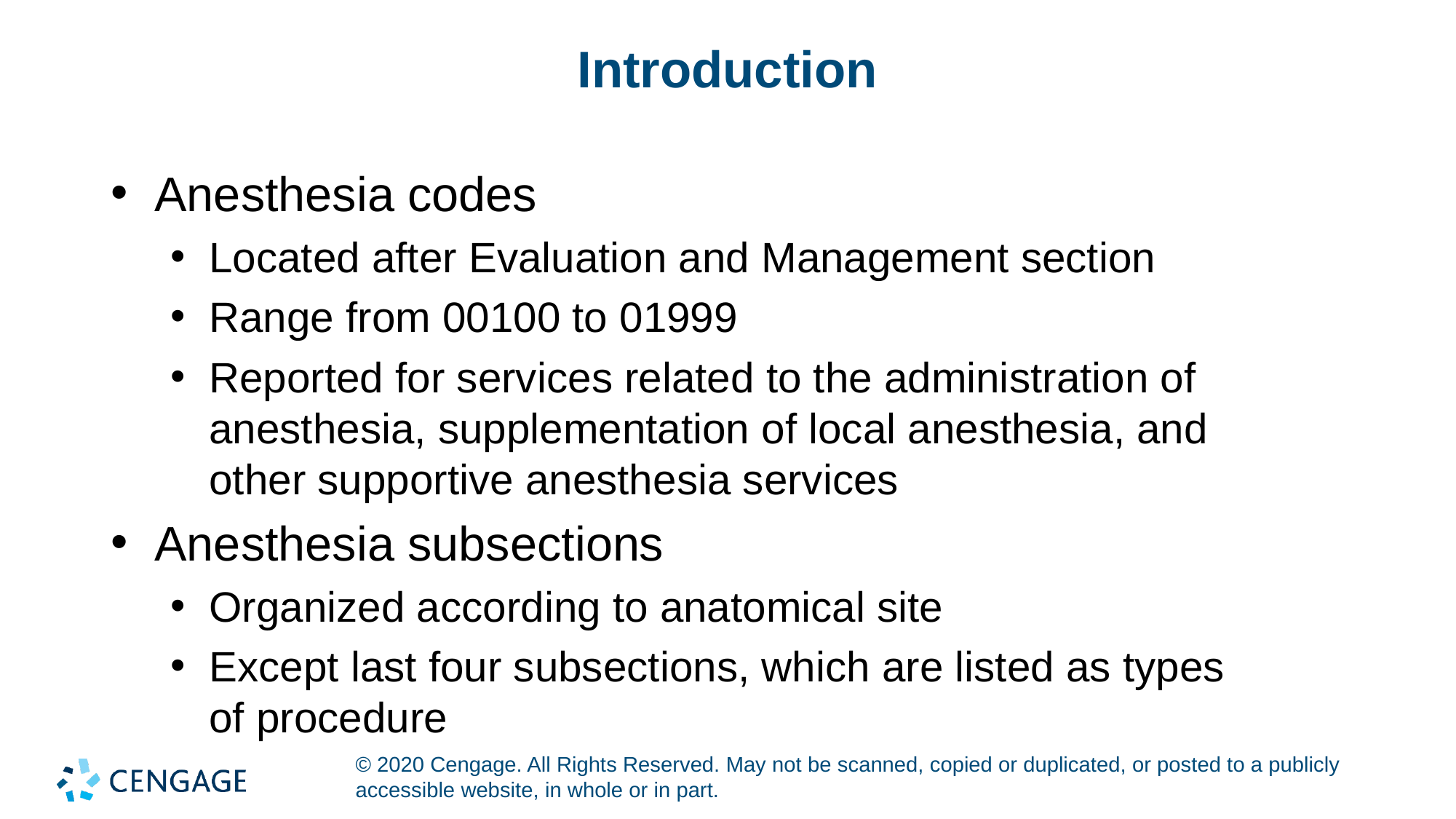

# Introduction
Anesthesia codes
Located after Evaluation and Management section
Range from 00100 to 01999
Reported for services related to the administration of anesthesia, supplementation of local anesthesia, and
other supportive anesthesia services
Anesthesia subsections
Organized according to anatomical site
Except last four subsections, which are listed as types
of procedure